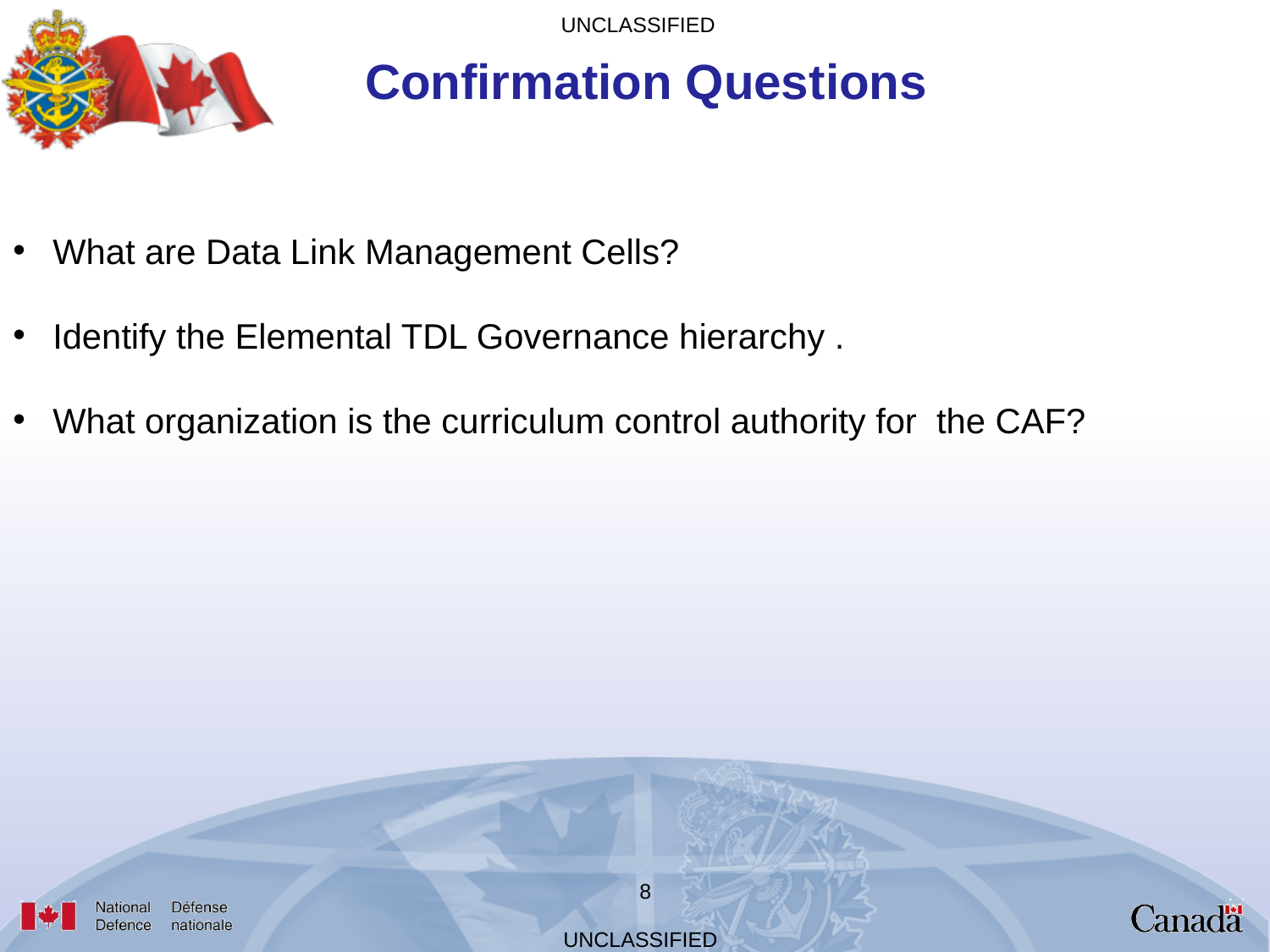

Confirmation Questions
What are Data Link Management Cells?

Identify the Elemental TDL Governance hierarchy .

What organization is the curriculum control authority for  the CAF?